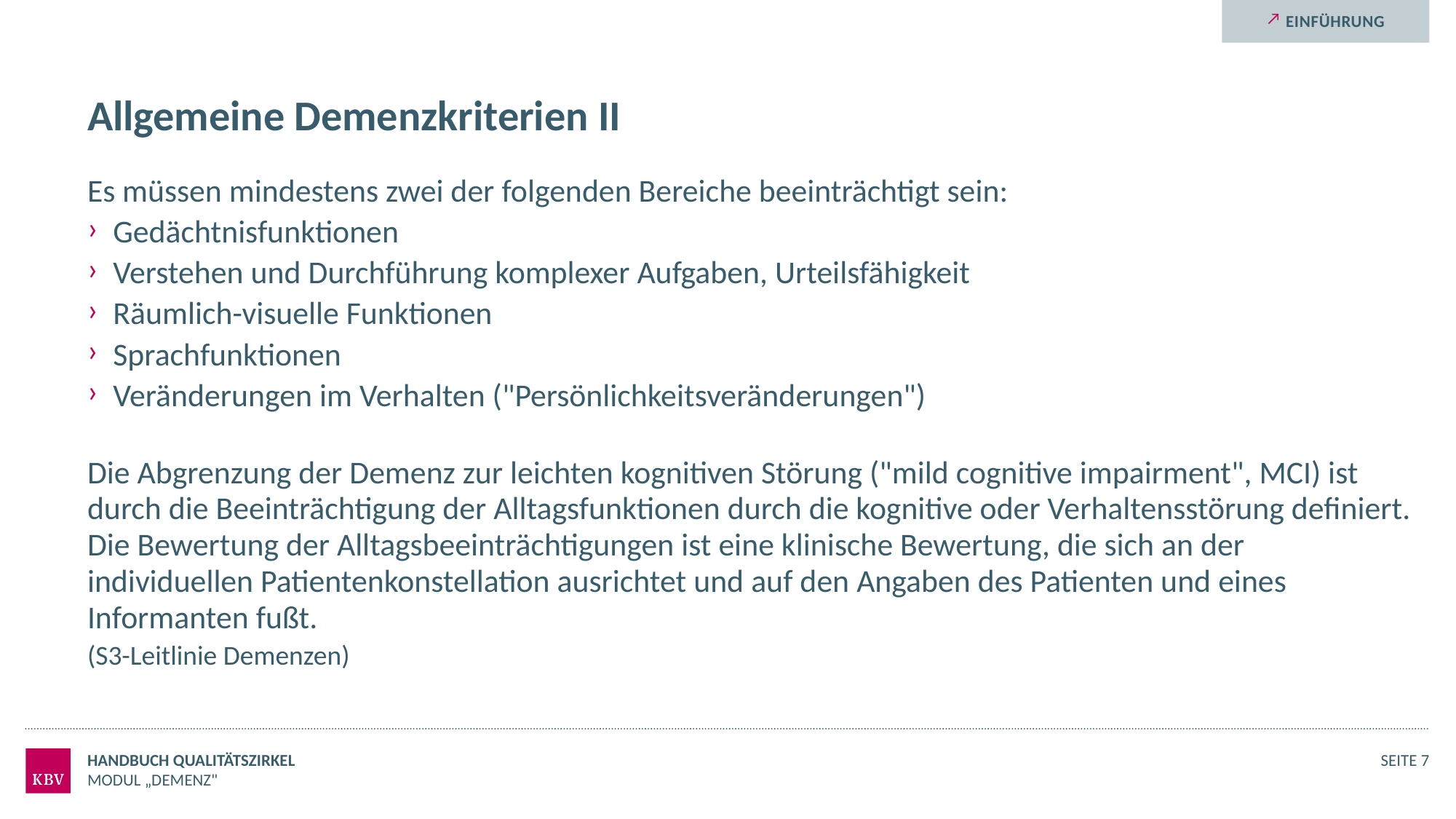

Einführung
# Allgemeine Demenzkriterien II
Es müssen mindestens zwei der folgenden Bereiche beeinträchtigt sein:
Gedächtnisfunktionen
Verstehen und Durchführung komplexer Aufgaben, Urteilsfähigkeit
Räumlich-visuelle Funktionen
Sprachfunktionen
Veränderungen im Verhalten ("Persönlichkeitsveränderungen")
Die Abgrenzung der Demenz zur leichten kognitiven Störung ("mild cognitive impairment", MCI) ist durch die Beeinträchtigung der Alltagsfunktionen durch die kognitive oder Verhaltensstörung definiert. Die Bewertung der Alltagsbeeinträchtigungen ist eine klinische Bewertung, die sich an der individuellen Patientenkonstellation ausrichtet und auf den Angaben des Patienten und eines Informanten fußt.
(S3-Leitlinie Demenzen)

Handbuch Qualitätszirkel
Seite 7
Modul „Demenz"